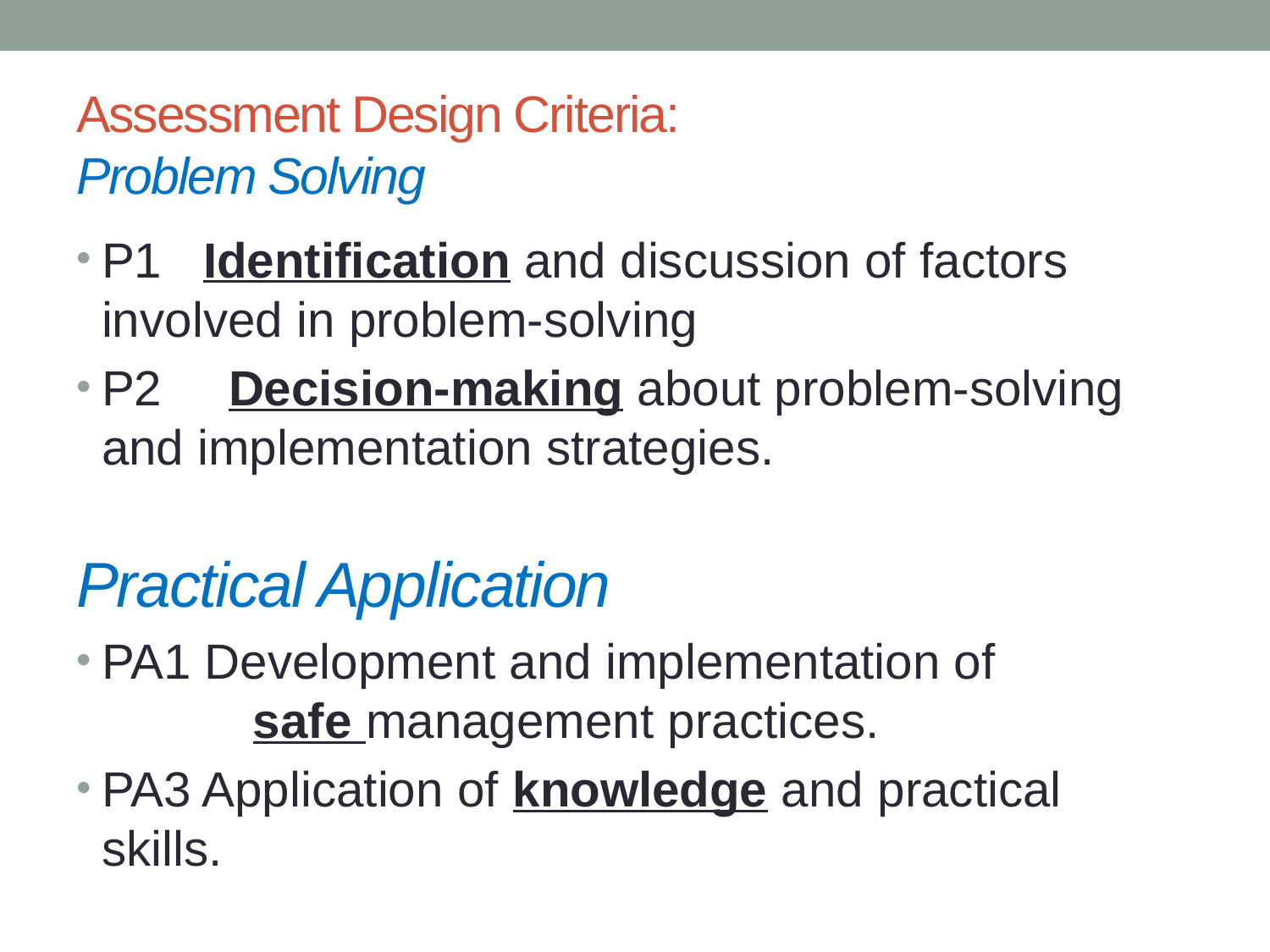

# Assessment Design Criteria: Problem Solving
P1   Identification and discussion of factors involved in problem-solving
P2	Decision-making about problem-solving and implementation strategies.

Practical Application
PA1 Development and implementation of                          safe management practices.
PA3 Application of knowledge and practical skills.